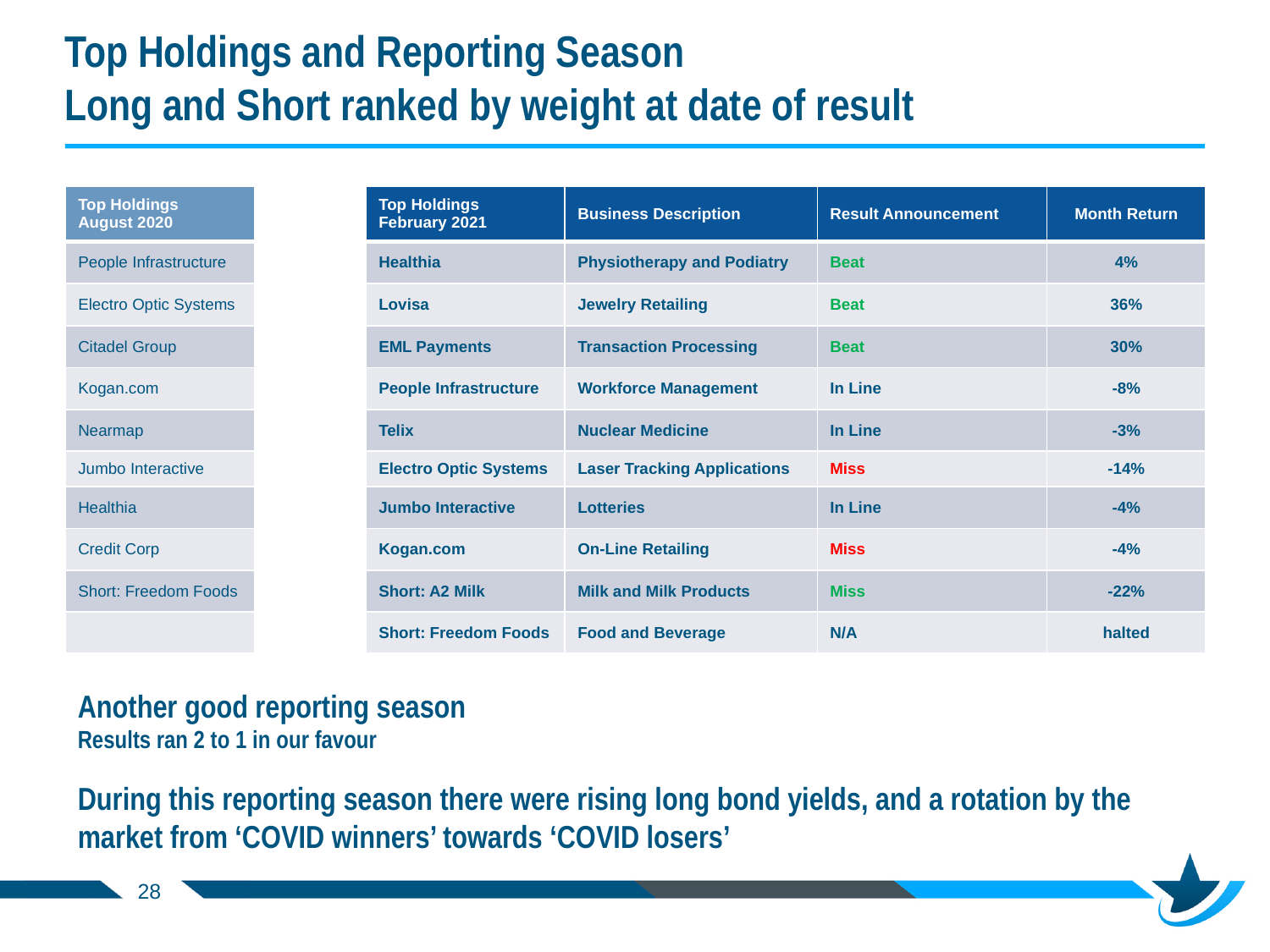

# Top Holdings and Reporting Season Long and Short ranked by weight at date of result
| Top Holdings August 2020 |  | Top Holdings February 2021 | Business Description | Result Announcement | Month Return |
| --- | --- | --- | --- | --- | --- |
| People Infrastructure |  | Healthia | Physiotherapy and Podiatry | Beat | 4% |
| Electro Optic Systems |  | Lovisa | Jewelry Retailing | Beat | 36% |
| Citadel Group |  | EML Payments | Transaction Processing | Beat | 30% |
| Kogan.com |  | People Infrastructure | Workforce Management | In Line | -8% |
| Nearmap |  | Telix | Nuclear Medicine | In Line | -3% |
| Jumbo Interactive |  | Electro Optic Systems | Laser Tracking Applications | Miss | -14% |
| Healthia |  | Jumbo Interactive | Lotteries | In Line | -4% |
| Credit Corp |  | Kogan.com | On-Line Retailing | Miss | -4% |
| Short: Freedom Foods |  | Short: A2 Milk | Milk and Milk Products | Miss | -22% |
|  |  | Short: Freedom Foods | Food and Beverage | N/A | halted |
Another good reporting season
Results ran 2 to 1 in our favour

During this reporting season there were rising long bond yields, and a rotation by the market from ‘COVID winners’ towards ‘COVID losers’
28